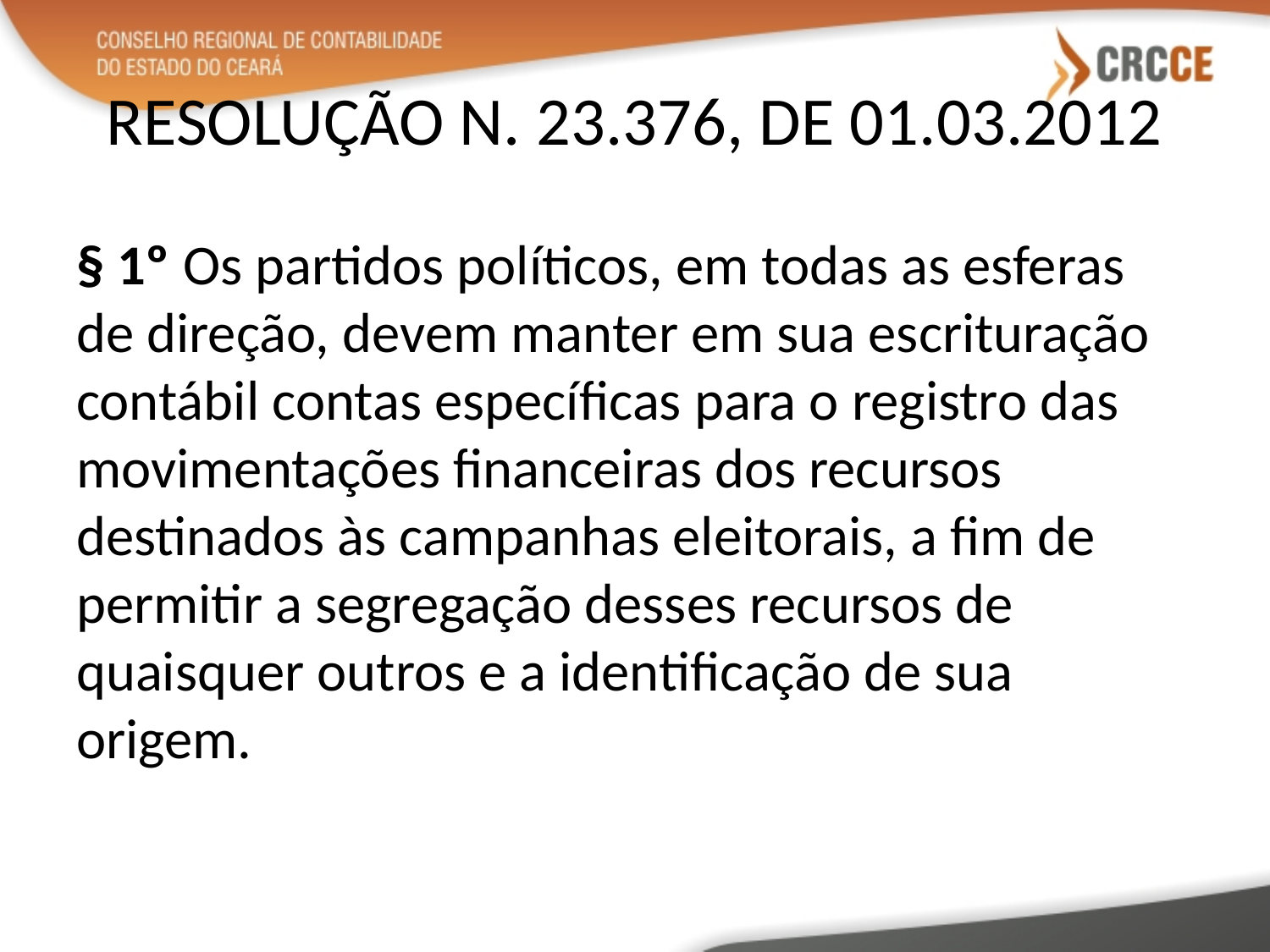

# RESOLUÇÃO N. 23.376, DE 01.03.2012
§ 1º Os partidos políticos, em todas as esferas de direção, devem manter em sua escrituração contábil contas específicas para o registro das movimentações financeiras dos recursos destinados às campanhas eleitorais, a fim de permitir a segregação desses recursos de quaisquer outros e a identificação de sua origem.